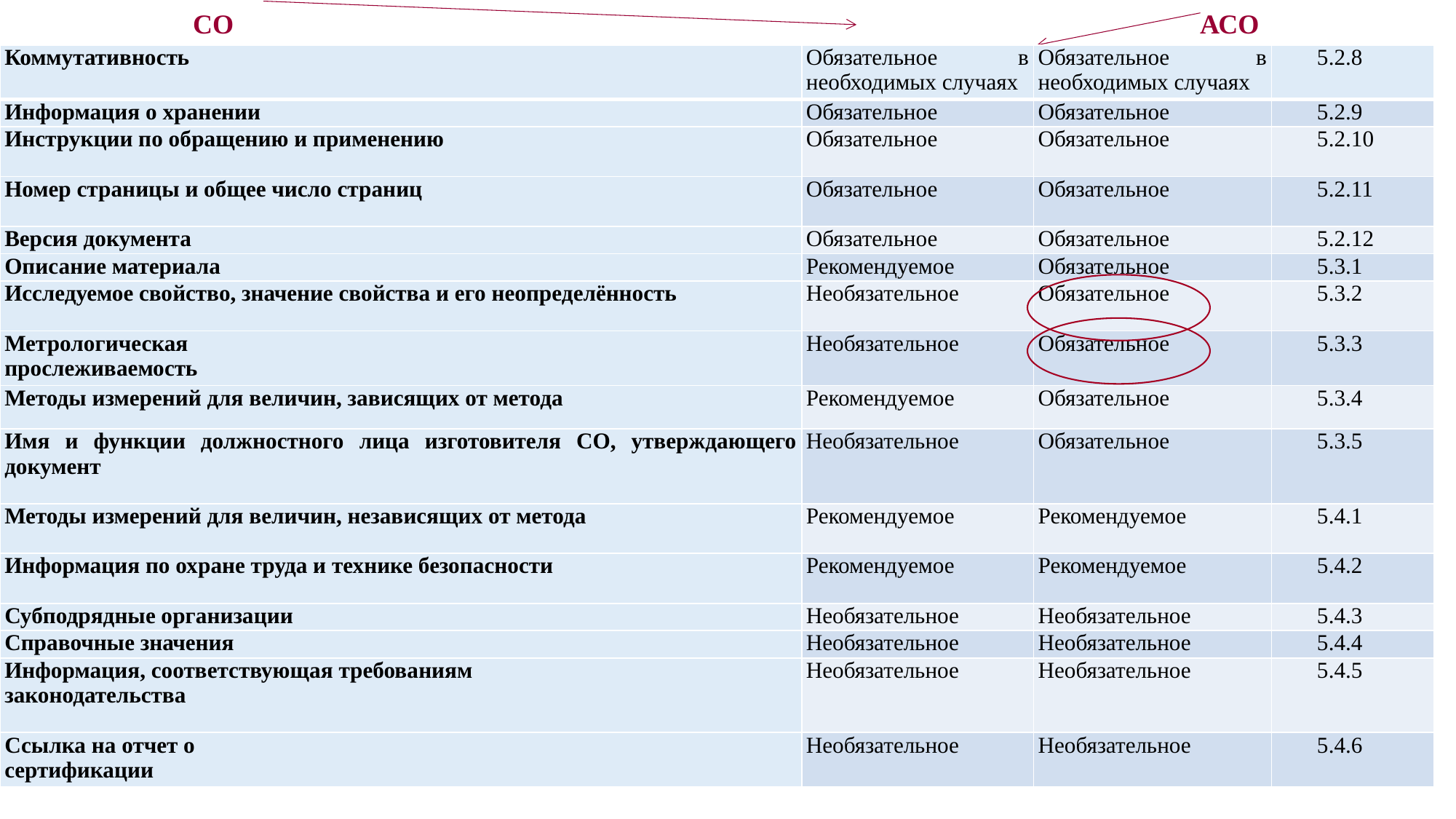

СО
АСО
| Коммутативность | Обязательное в необходимых случаях | Обязательное в необходимых случаях | 5.2.8 |
| --- | --- | --- | --- |
| Информация о хранении | Обязательное | Обязательное | 5.2.9 |
| Инструкции по обращению и применению | Обязательное | Обязательное | 5.2.10 |
| Номер страницы и общее число страниц | Обязательное | Обязательное | 5.2.11 |
| Версия документа | Обязательное | Обязательное | 5.2.12 |
| Описание материала | Рекомендуемое | Обязательное | 5.3.1 |
| Исследуемое свойство, значение свойства и его неопределённость | Необязательное | Обязательное | 5.3.2 |
| Метрологическая прослеживаемость | Необязательное | Обязательное | 5.3.3 |
| Методы измерений для величин, зависящих от метода | Рекомендуемое | Обязательное | 5.3.4 |
| Имя и функции должностного лица изготовителя СО, утверждающего документ | Необязательное | Обязательное | 5.3.5 |
| Методы измерений для величин, независящих от метода | Рекомендуемое | Рекомендуемое | 5.4.1 |
| Информация по охране труда и технике безопасности | Рекомендуемое | Рекомендуемое | 5.4.2 |
| Субподрядные организации | Необязательное | Необязательное | 5.4.3 |
| Справочные значения | Необязательное | Необязательное | 5.4.4 |
| Информация, соответствующая требованиям законодательства | Необязательное | Необязательное | 5.4.5 |
| Ссылка на отчет о сертификации | Необязательное | Необязательное | 5.4.6 |